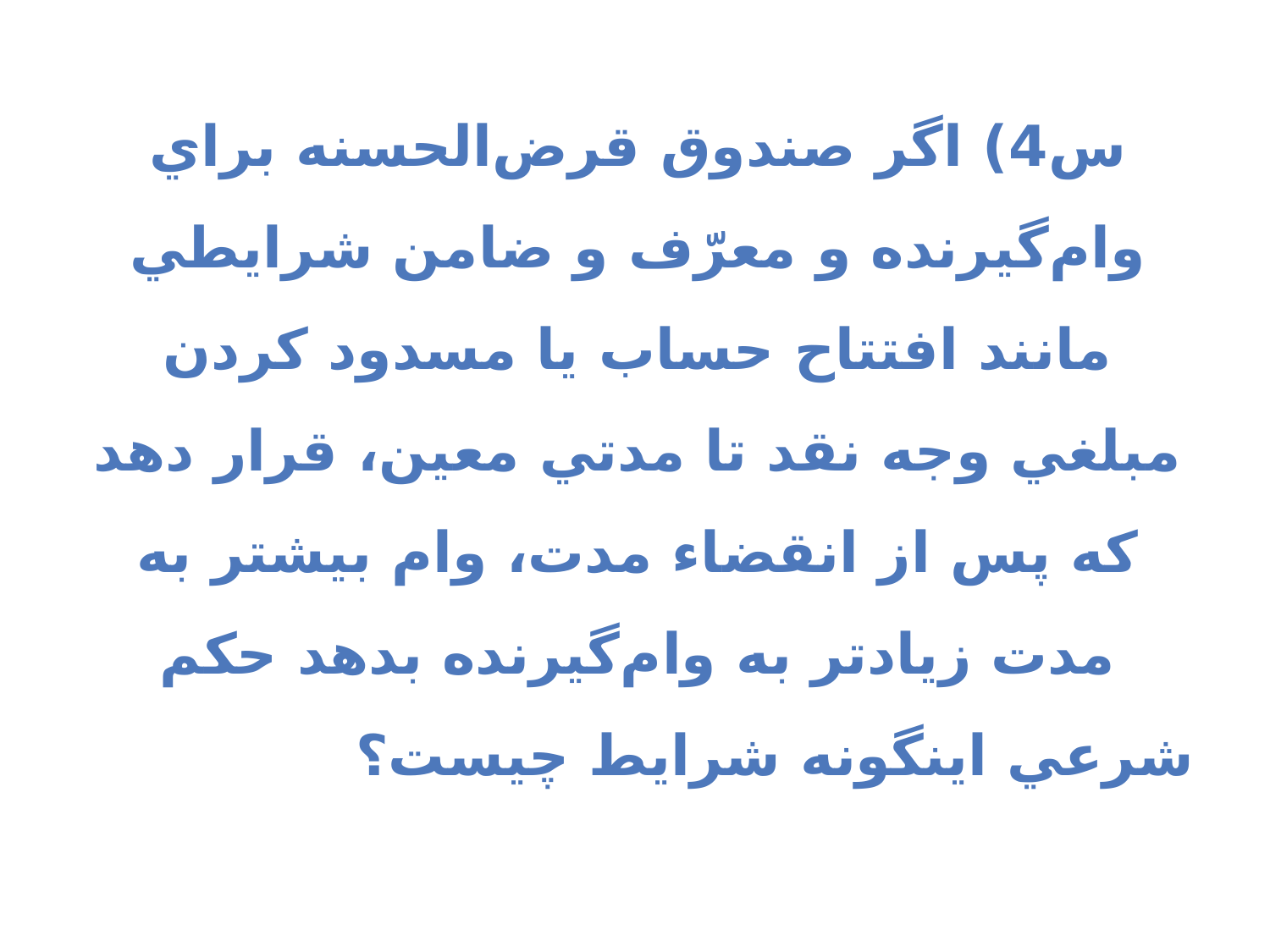

س4) اگر صندوق قرض‌الحسنه براي وام‌گيرنده و معرّف و ضامن شرايطي مانند افتتاح حساب يا مسدود كردن مبلغي وجه نقد تا مدتي معين، قرار دهد كه پس از انقضاء مدت، وام بيشتر به مدت زيادتر به وام‌گيرنده بدهد حكم شرعي اينگونه شرايط چيست؟                                                                                                                                                    ج) زيادي حكمي،ربا است و جايز نيست. گرچه اصل قرض كه داده شده و قرض دوبرابري كه بعداً داده  مي‌شود صحيح است.